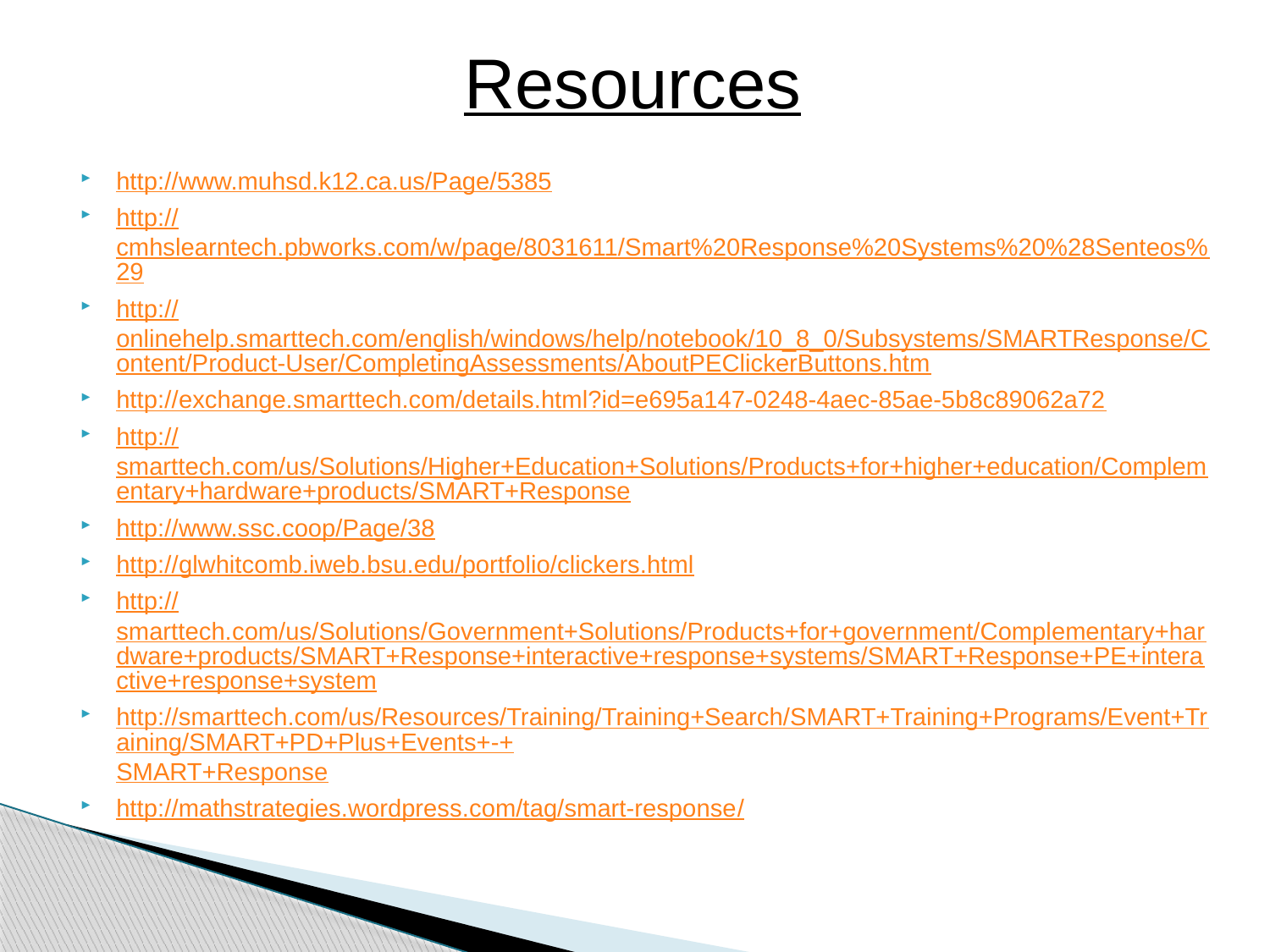

Resources
http://www.muhsd.k12.ca.us/Page/5385
http://cmhslearntech.pbworks.com/w/page/8031611/Smart%20Response%20Systems%20%28Senteos%29
http://onlinehelp.smarttech.com/english/windows/help/notebook/10_8_0/Subsystems/SMARTResponse/Content/Product-User/CompletingAssessments/AboutPEClickerButtons.htm
http://exchange.smarttech.com/details.html?id=e695a147-0248-4aec-85ae-5b8c89062a72
http://smarttech.com/us/Solutions/Higher+Education+Solutions/Products+for+higher+education/Complementary+hardware+products/SMART+Response
http://www.ssc.coop/Page/38
http://glwhitcomb.iweb.bsu.edu/portfolio/clickers.html
http://smarttech.com/us/Solutions/Government+Solutions/Products+for+government/Complementary+hardware+products/SMART+Response+interactive+response+systems/SMART+Response+PE+interactive+response+system
http://smarttech.com/us/Resources/Training/Training+Search/SMART+Training+Programs/Event+Training/SMART+PD+Plus+Events+-+SMART+Response
http://mathstrategies.wordpress.com/tag/smart-response/